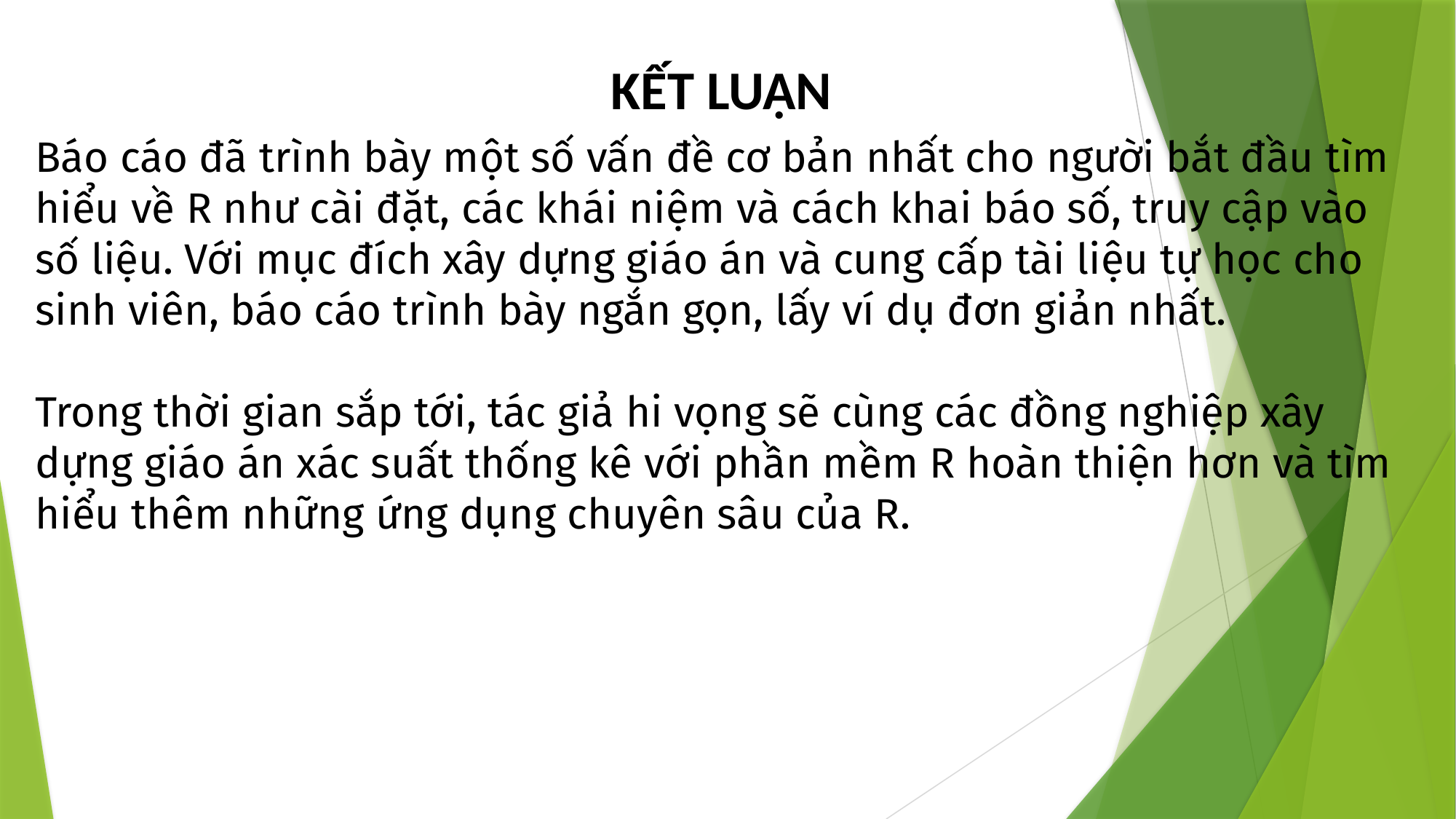

KẾT LUẬN
Báo cáo đã trình bày một số vấn đề cơ bản nhất cho người bắt đầu tìm hiểu về R như cài đặt, các khái niệm và cách khai báo số, truy cập vào số liệu. Với mục đích xây dựng giáo án và cung cấp tài liệu tự học cho sinh viên, báo cáo trình bày ngắn gọn, lấy ví dụ đơn giản nhất.

Trong thời gian sắp tới, tác giả hi vọng sẽ cùng các đồng nghiệp xây dựng giáo án xác suất thống kê với phần mềm R hoàn thiện hơn và tìm hiểu thêm những ứng dụng chuyên sâu của R.